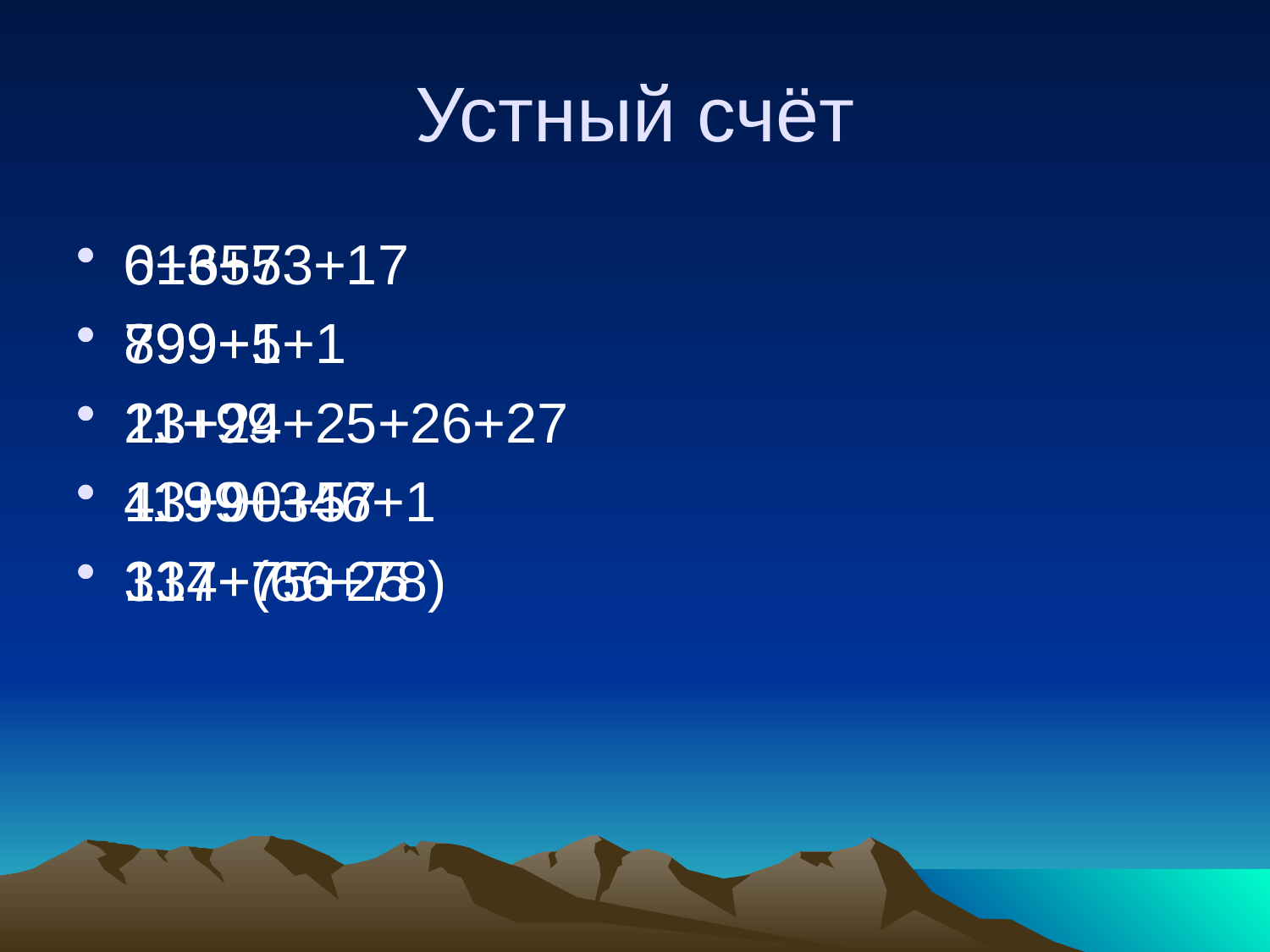

# Устный счёт
0+655
799+1
11+99
43+90+57
134+(66+78)
613+73+17
899+5+1
23+24+25+26+27
1199+346+1
317+75+25